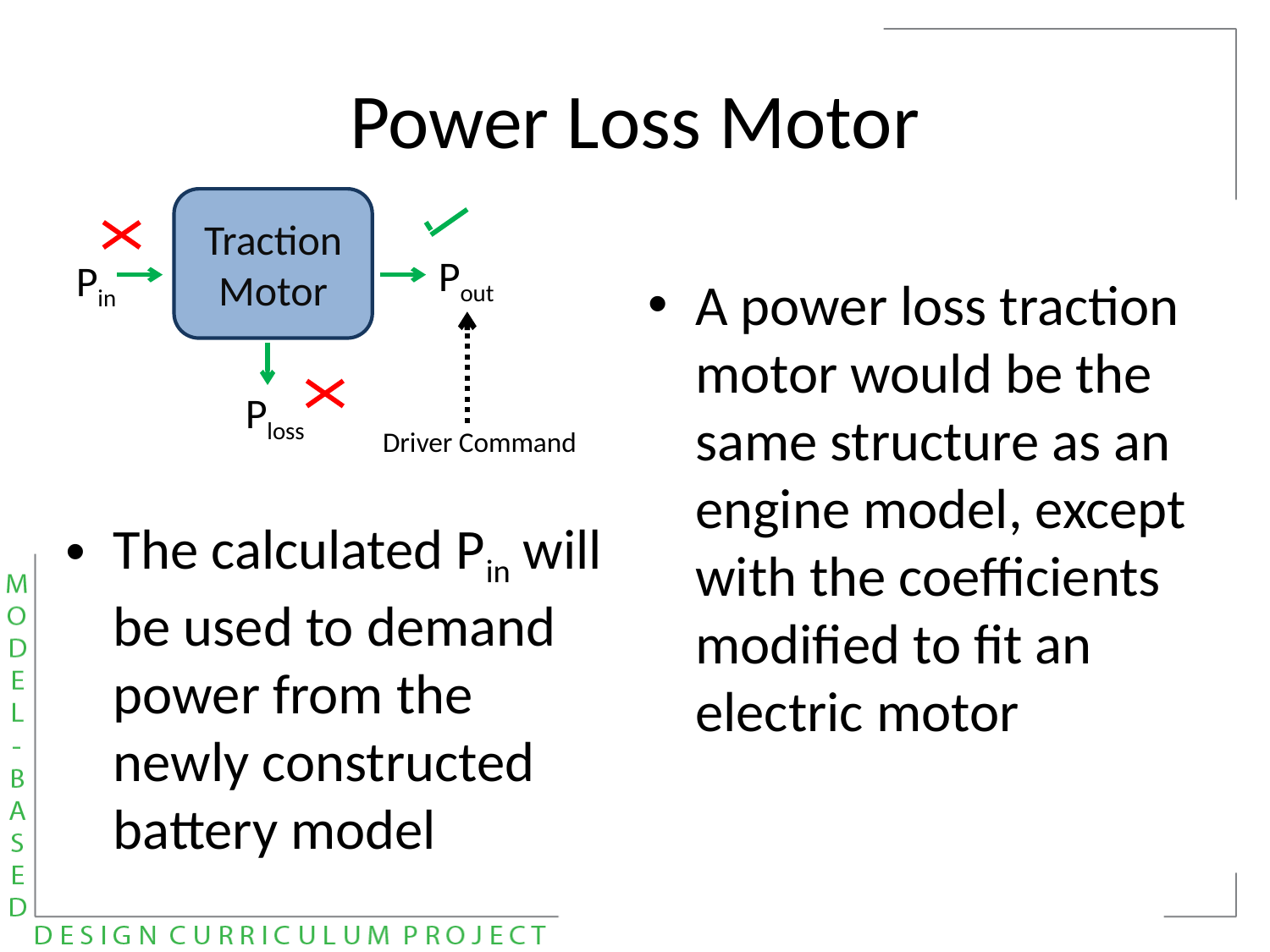

# Power Loss Motor
Traction Motor
Pout
Pin
A power loss traction motor would be the same structure as an engine model, except with the coefficients modified to fit an electric motor
Ploss
Driver Command
The calculated Pin will be used to demand power from the newly constructed battery model